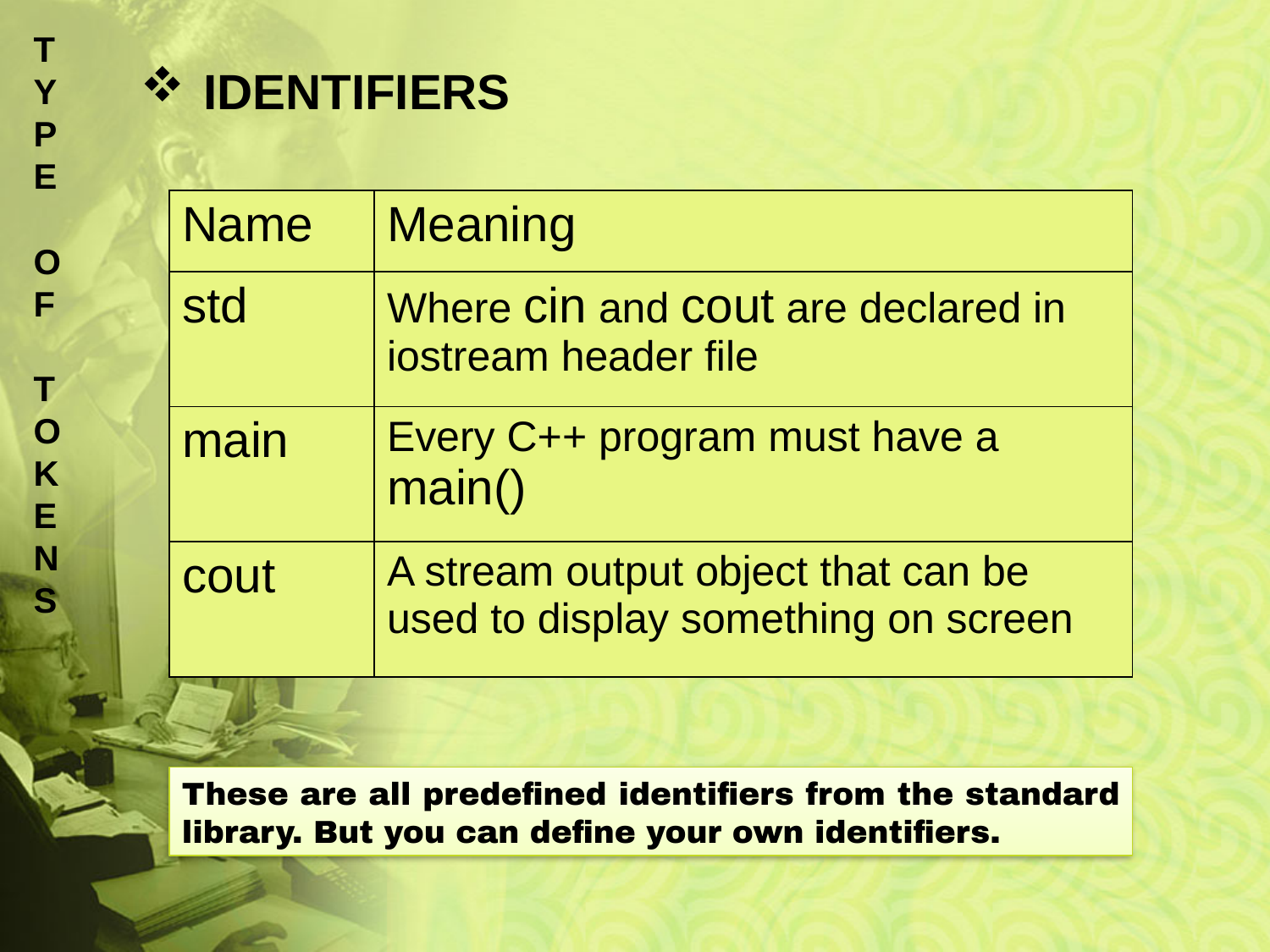

T
Y
P
E

O
F

T
O
K
E
N
S
IDENTIFIERS
| Name | Meaning |
| --- | --- |
| std | Where cin and cout are declared in iostream header file |
| main | Every C++ program must have a main() |
| cout | A stream output object that can be used to display something on screen |
These are all predefined identifiers from the standard library. But you can define your own identifiers.